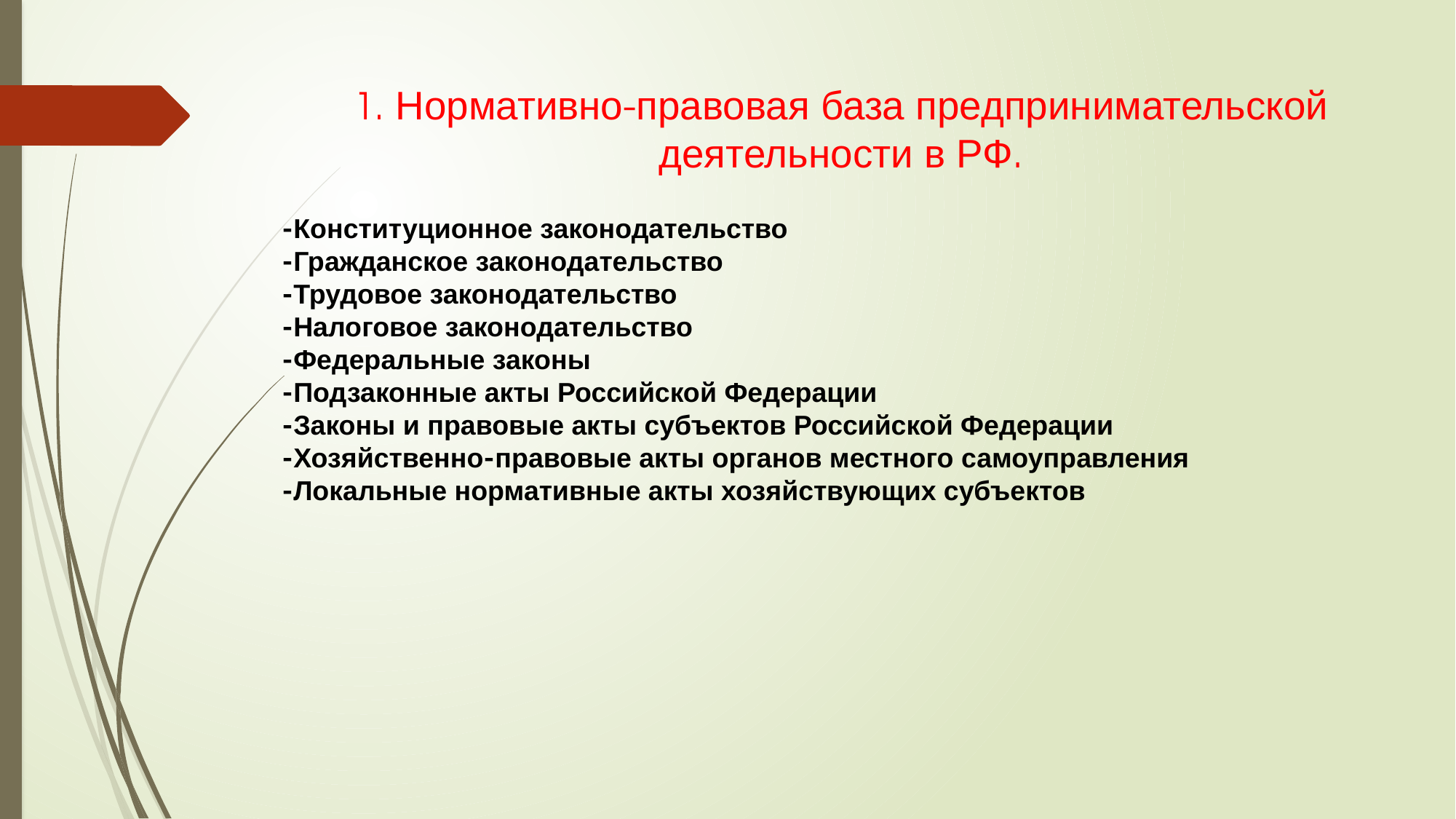

# 1. Нормативно-правовая база предпринимательской деятельности в РФ.
-Конституционное законодательство
-Гражданское законодательство
-Трудовое законодательство
-Налоговое законодательство
-Федеральные законы
-Подзаконные акты Российской Федерации
-Законы и правовые акты субъектов Российской Федерации
-Хозяйственно-правовые акты органов местного самоуправления
-Локальные нормативные акты хозяйствующих субъектов